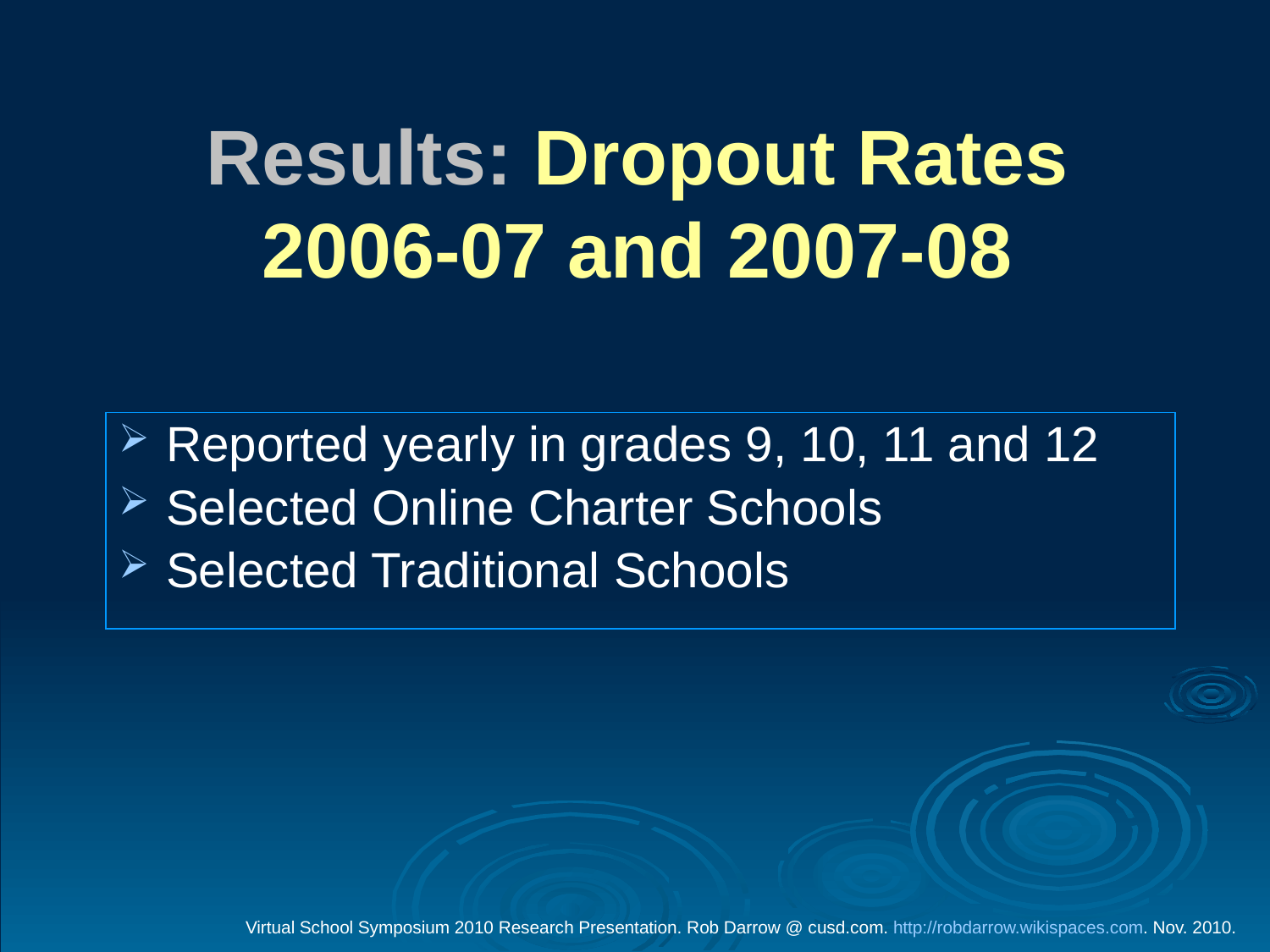

# Results: Dropout Rates 2006-07 and 2007-08
Reported yearly in grades 9, 10, 11 and 12
Selected Online Charter Schools
Selected Traditional Schools